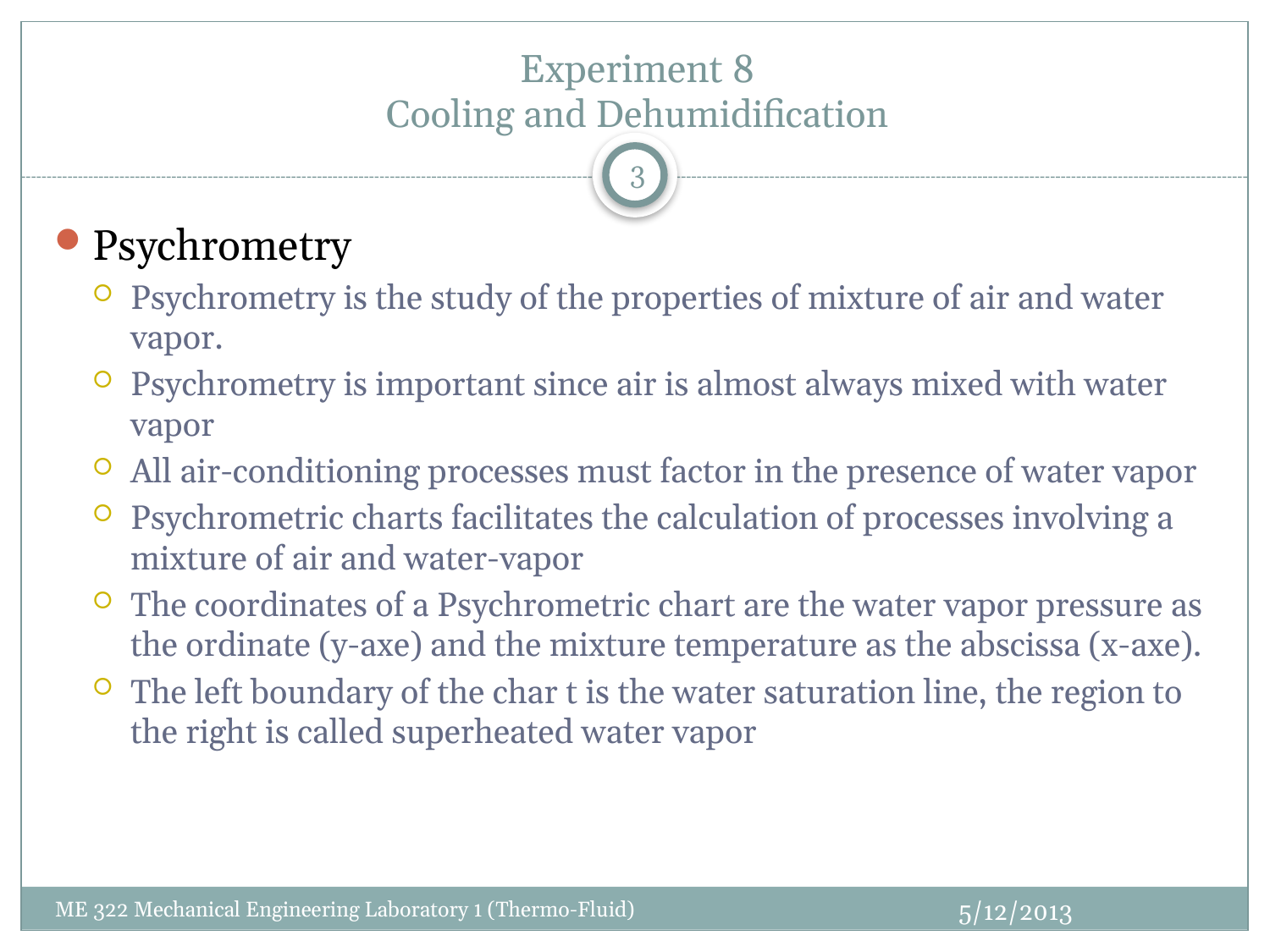

# Experiment 8 Cooling and Dehumidification
3
Psychrometry
Psychrometry is the study of the properties of mixture of air and water vapor.
Psychrometry is important since air is almost always mixed with water vapor
All air-conditioning processes must factor in the presence of water vapor
Psychrometric charts facilitates the calculation of processes involving a mixture of air and water-vapor
The coordinates of a Psychrometric chart are the water vapor pressure as the ordinate (y-axe) and the mixture temperature as the abscissa (x-axe).
The left boundary of the char t is the water saturation line, the region to the right is called superheated water vapor
5/12/2013
ME 322 Mechanical Engineering Laboratory 1 (Thermo-Fluid)